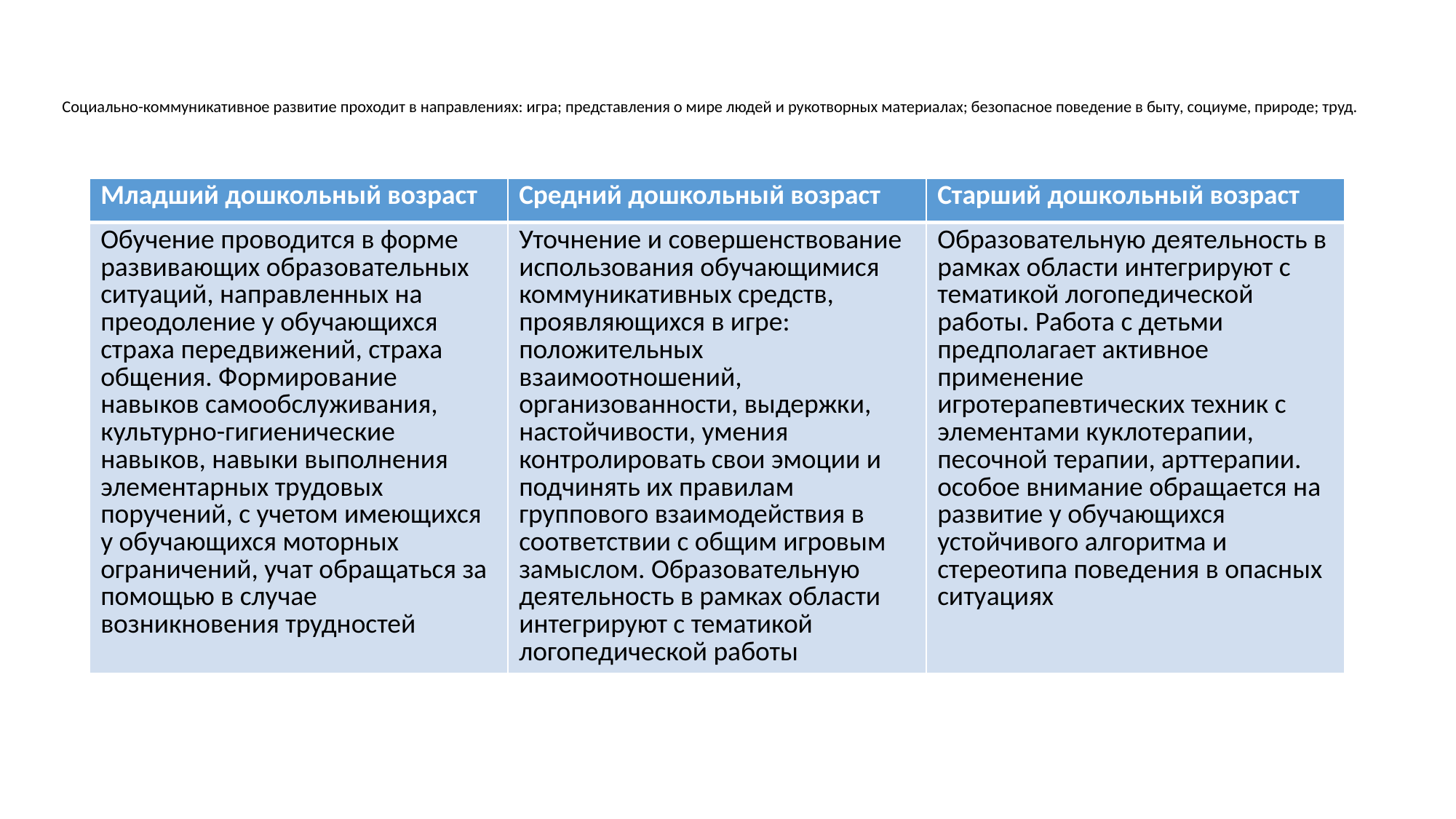

# Социально-коммуникативное развитие проходит в направлениях: игра; представления о мире людей и рукотворных материалах; безопасное поведение в быту, социуме, природе; труд.
| Младший дошкольный возраст | Средний дошкольный возраст | Старший дошкольный возраст |
| --- | --- | --- |
| Обучение проводится в форме развивающих образовательных ситуаций, направленных на преодоление у обучающихся страха передвижений, страха общения. Формирование навыков самообслуживания, культурно-гигиенические навыков, навыки выполнения элементарных трудовых поручений, с учетом имеющихся у обучающихся моторных ограничений, учат обращаться за помощью в случае возникновения трудностей | Уточнение и совершенствование использования обучающимися коммуникативных средств, проявляющихся в игре: положительных взаимоотношений, организованности, выдержки, настойчивости, умения контролировать свои эмоции и подчинять их правилам группового взаимодействия в соответствии с общим игровым замыслом. Образовательную деятельность в рамках области интегрируют с тематикой логопедической работы | Образовательную деятельность в рамках области интегрируют с тематикой логопедической работы. Работа с детьми предполагает активное применение игротерапевтических техник с элементами куклотерапии, песочной терапии, арттерапии. особое внимание обращается на развитие у обучающихся устойчивого алгоритма и стереотипа поведения в опасных ситуациях |